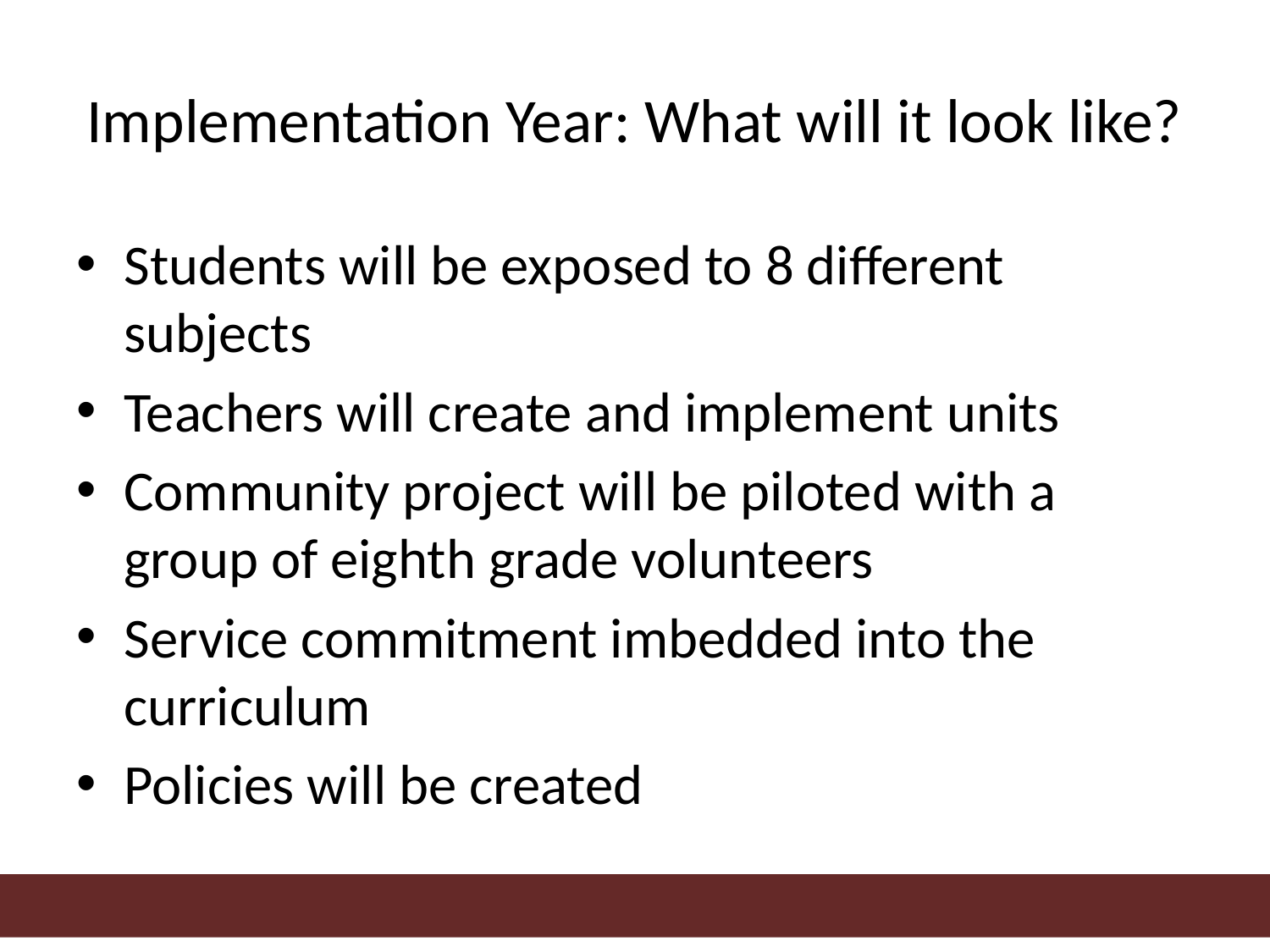

# Implementation Year: What will it look like?
Students will be exposed to 8 different subjects
Teachers will create and implement units
Community project will be piloted with a group of eighth grade volunteers
Service commitment imbedded into the curriculum
Policies will be created